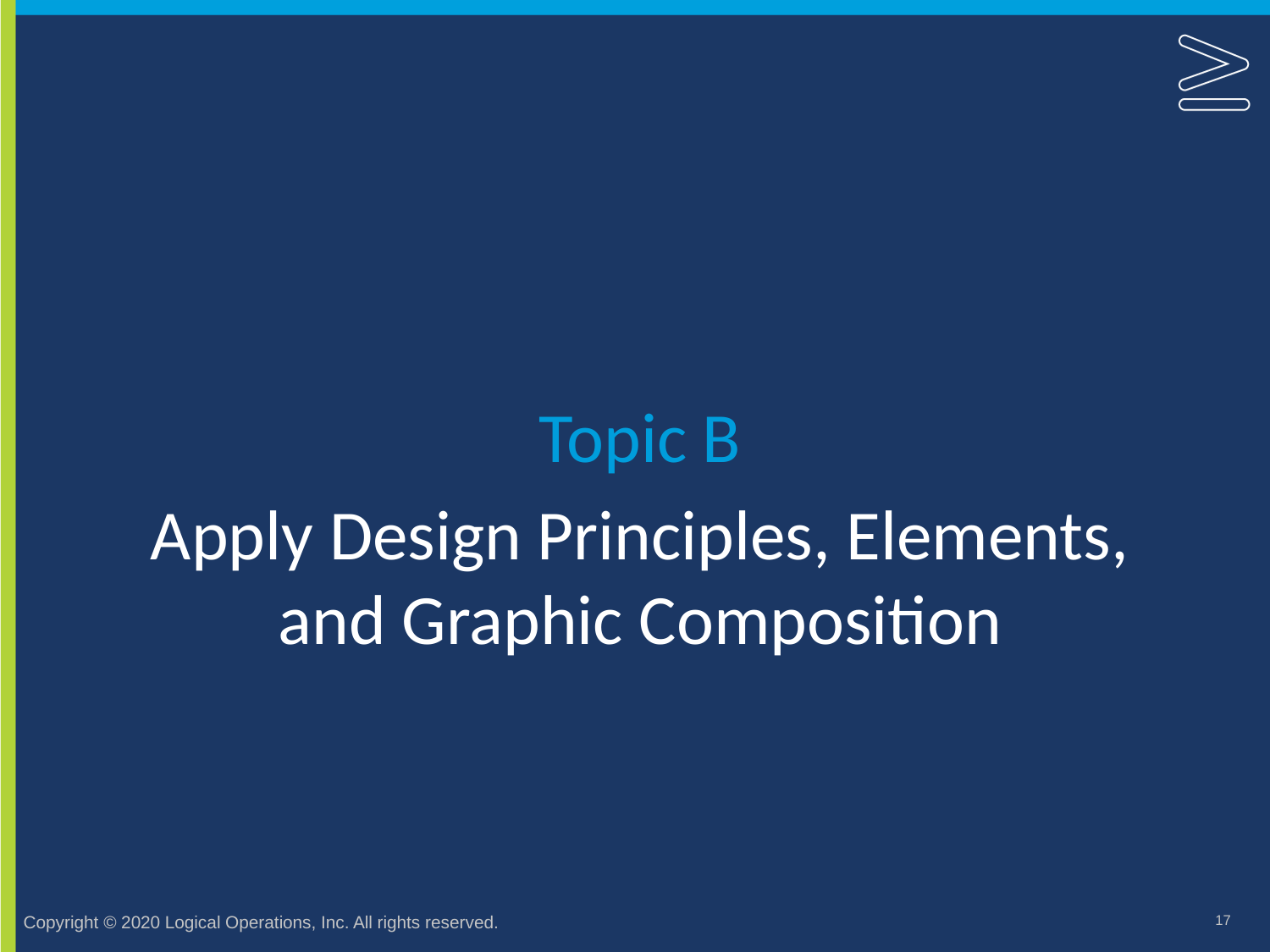

Topic B
# Apply Design Principles, Elements, and Graphic Composition
17